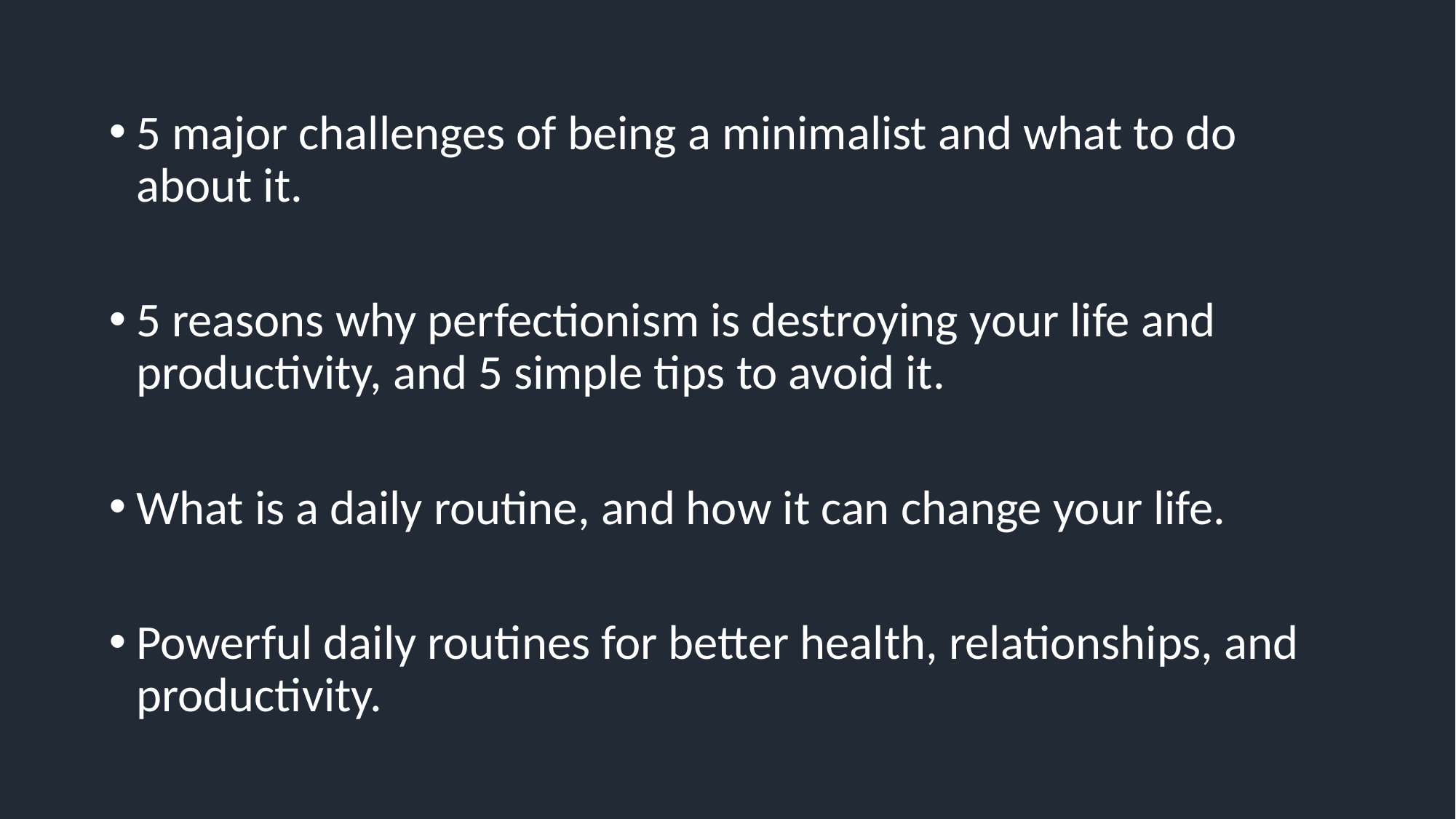

5 major challenges of being a minimalist and what to do about it.

5 reasons why perfectionism is destroying your life and productivity, and 5 simple tips to avoid it.

What is a daily routine, and how it can change your life.

Powerful daily routines for better health, relationships, and productivity.